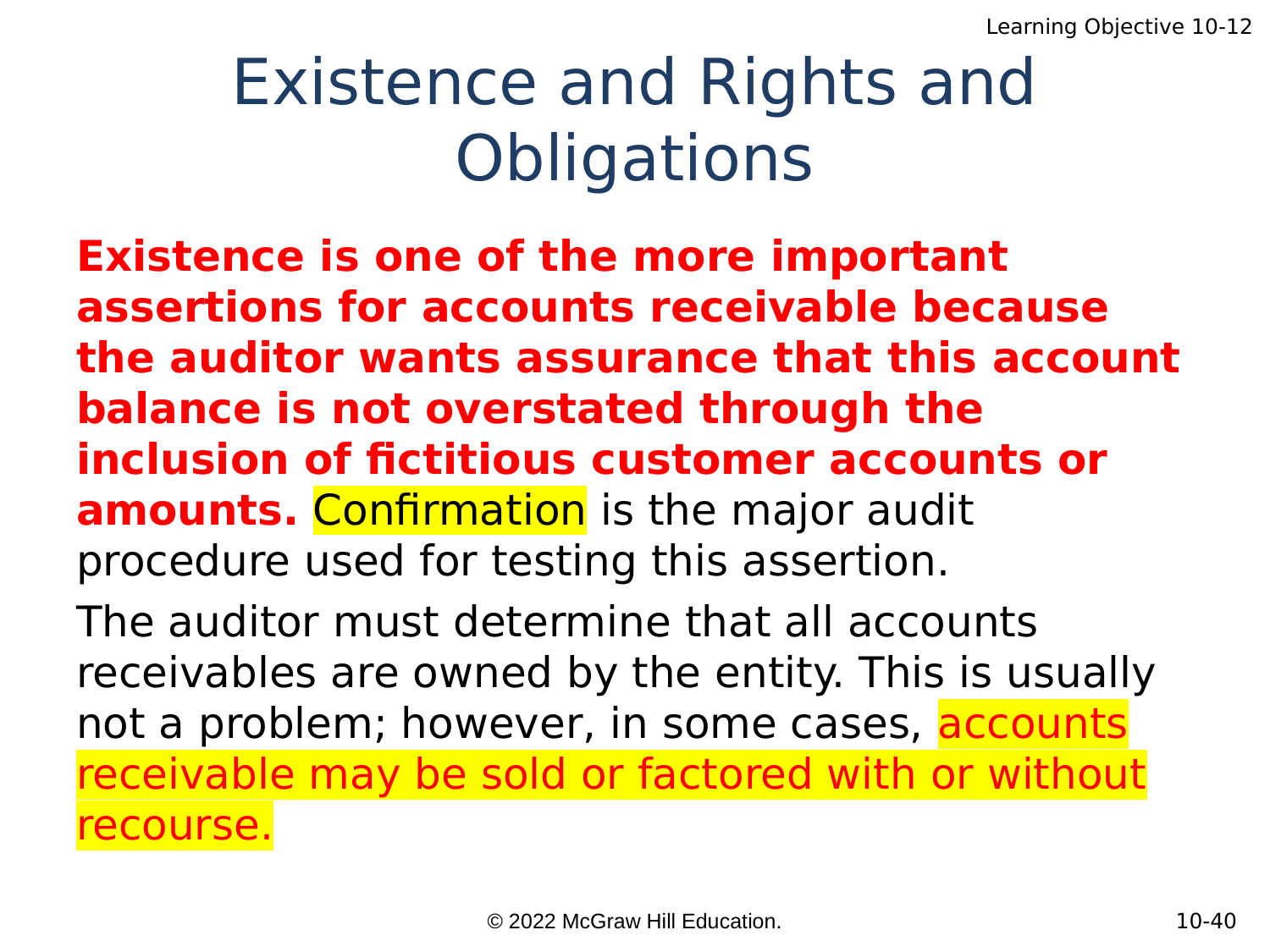

Learning Objective 10-12
# Existence and Rights and Obligations
Existence is one of the more important assertions for accounts receivable because the auditor wants assurance that this account balance is not overstated through the inclusion of fictitious customer accounts or amounts. Confirmation is the major audit procedure used for testing this assertion.
The auditor must determine that all accounts receivables are owned by the entity. This is usually not a problem; however, in some cases, accounts receivable may be sold or factored with or without recourse.